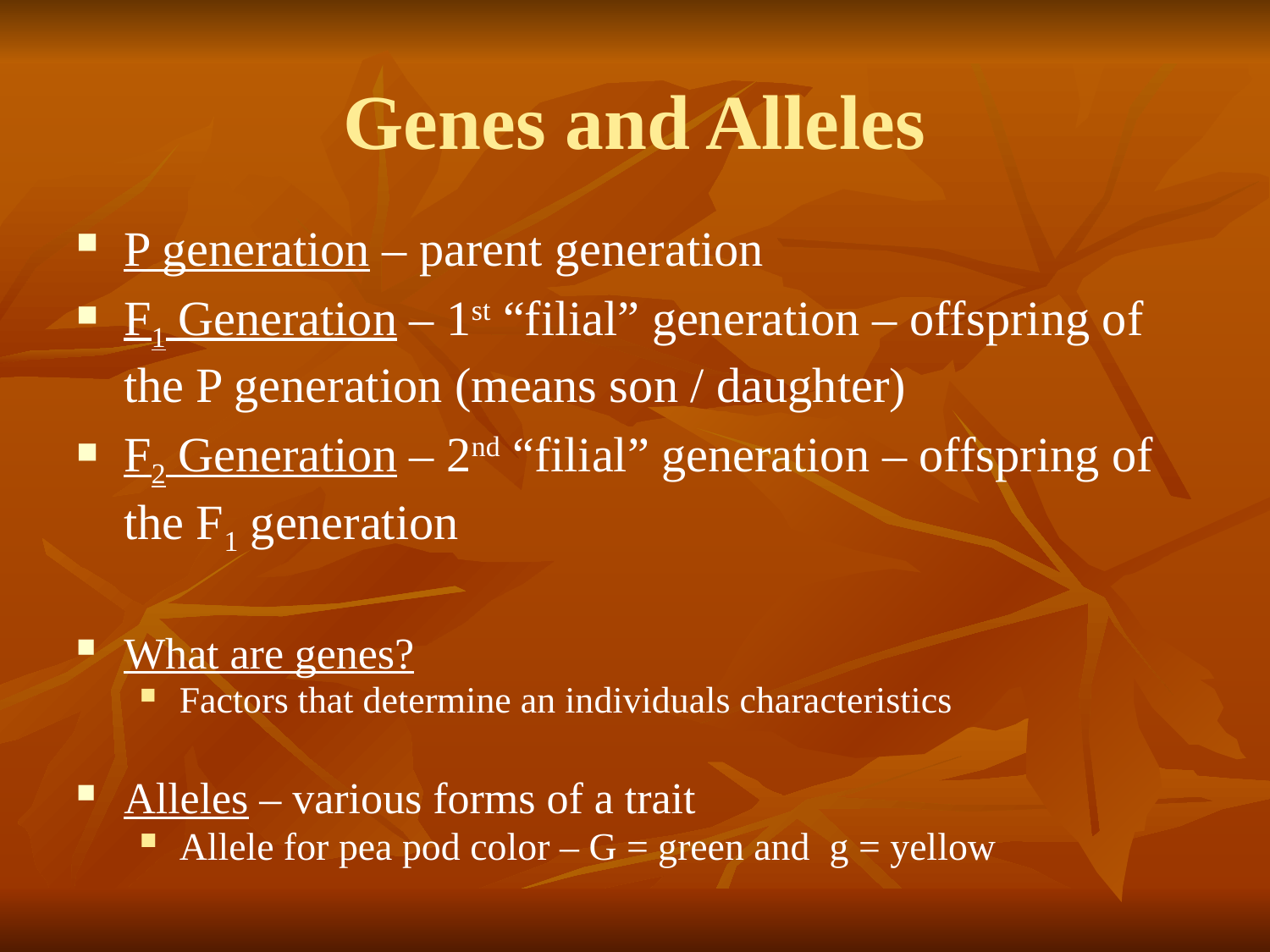

# Genes and Alleles
P generation – parent generation
F1 Generation – 1st “filial” generation – offspring of the P generation (means son / daughter)
F2 Generation – 2nd “filial” generation – offspring of the F1 generation

What are genes?
Factors that determine an individuals characteristics

Alleles – various forms of a trait
Allele for pea pod color – G = green and  g = yellow